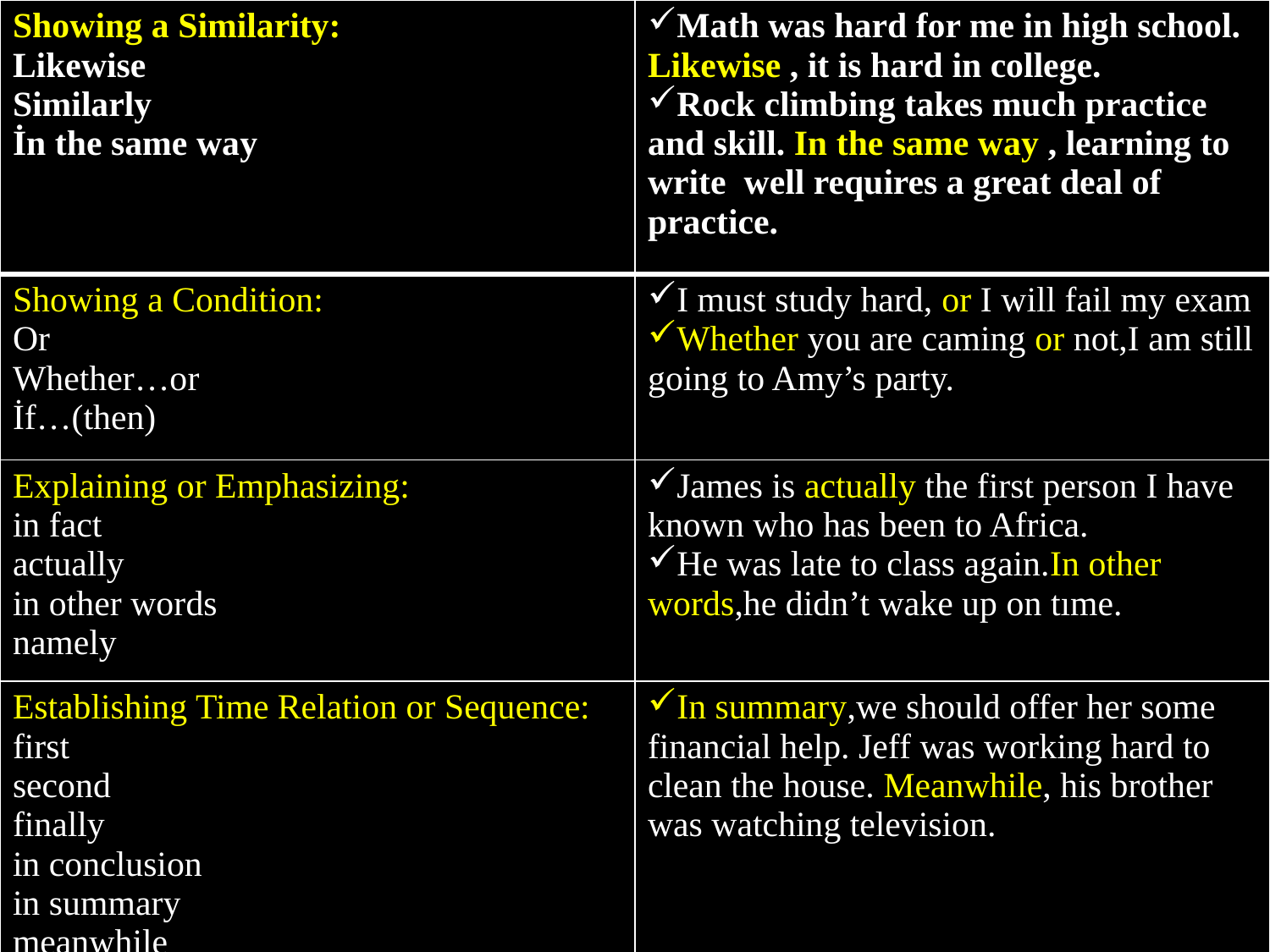

| Showing a Similarity: Likewise Similarly İn the same way | Math was hard for me in high school. Likewise , it is hard in college. Rock climbing takes much practice and skill. In the same way , learning to write well requires a great deal of practice. |
| --- | --- |
| Showing a Condition: Or Whether…or İf…(then) | I must study hard, or I will fail my exam Whether you are caming or not,I am still going to Amy’s party. |
| Explaining or Emphasizing: in fact actually in other words namely | James is actually the first person I have known who has been to Africa. He was late to class again.In other words,he didn’t wake up on tıme. |
| Establishing Time Relation or Sequence: first second finally in conclusion in summary meanwhile | In summary,we should offer her some financial help. Jeff was working hard to clean the house. Meanwhile, his brother was watching television. |